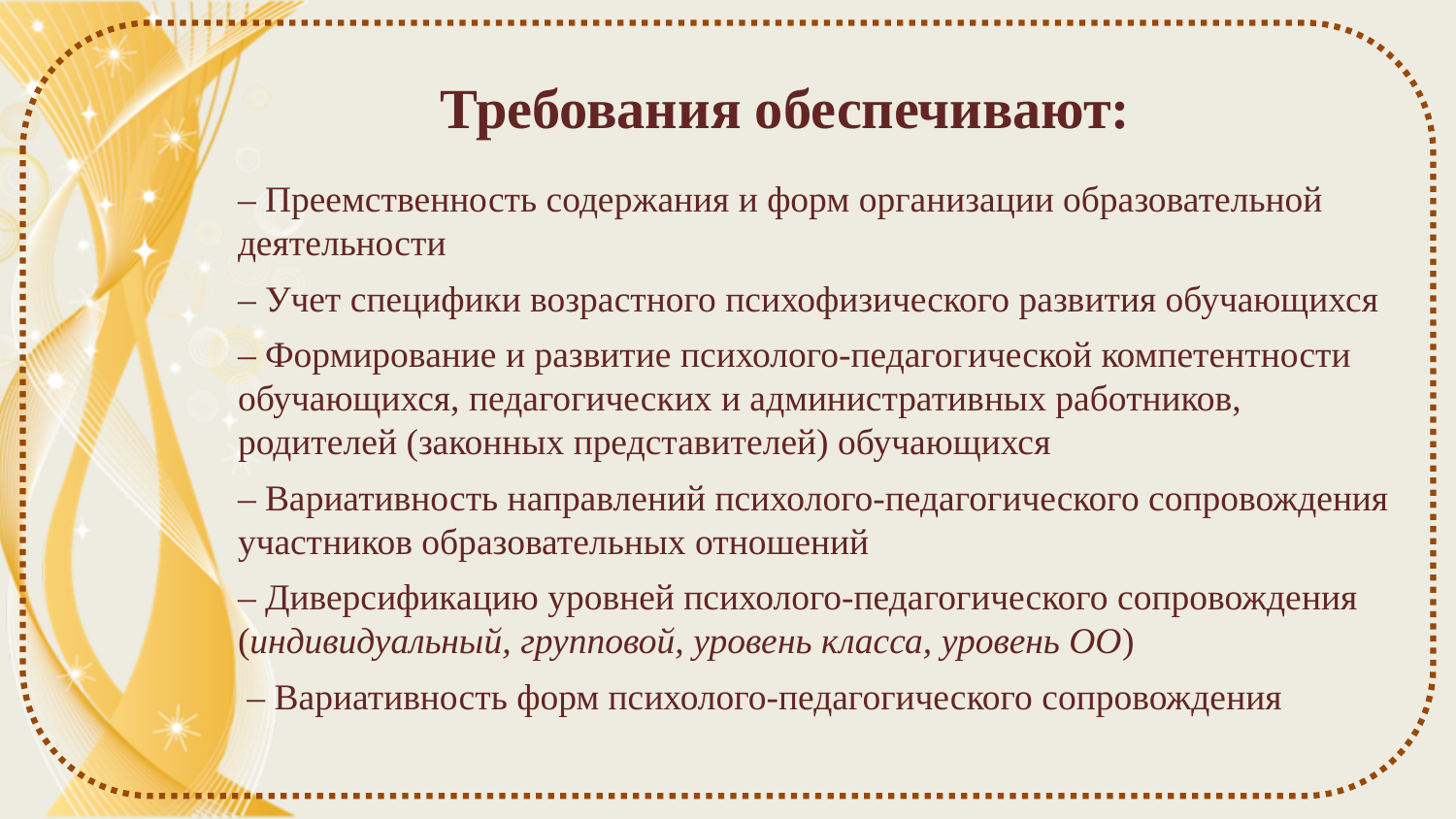

# Требования обеспечивают:
– Преемственность содержания и форм организации образовательной деятельности
– Учет специфики возрастного психофизического развития обучающихся
– Формирование и развитие психолого-педагогической компетентности обучающихся, педагогических и административных работников, родителей (законных представителей) обучающихся
– Вариативность направлений психолого-педагогического сопровождения участников образовательных отношений
– Диверсификацию уровней психолого-педагогического сопровождения (индивидуальный, групповой, уровень класса, уровень ОО)
 – Вариативность форм психолого-педагогического сопровождения